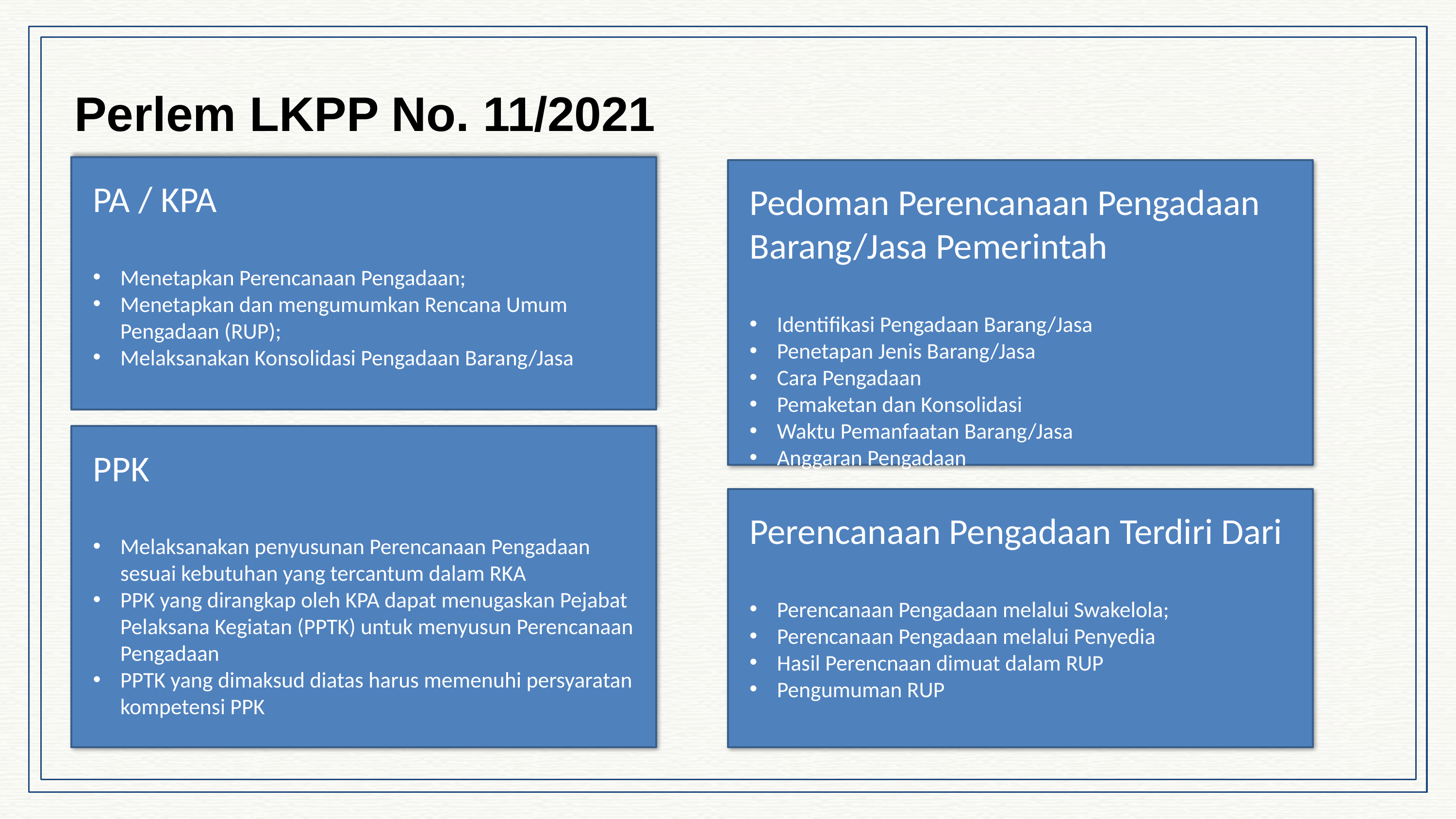

Perlem LKPP No. 11/2021

PA / KPA

Menetapkan Perencanaan Pengadaan;
Menetapkan dan mengumumkan Rencana Umum Pengadaan (RUP);
Melaksanakan Konsolidasi Pengadaan Barang/Jasa

Pedoman Perencanaan Pengadaan Barang/Jasa Pemerintah

Identifikasi Pengadaan Barang/Jasa
Penetapan Jenis Barang/Jasa
Cara Pengadaan
Pemaketan dan Konsolidasi
Waktu Pemanfaatan Barang/Jasa
Anggaran Pengadaan

PPK

Melaksanakan penyusunan Perencanaan Pengadaan sesuai kebutuhan yang tercantum dalam RKA
PPK yang dirangkap oleh KPA dapat menugaskan Pejabat Pelaksana Kegiatan (PPTK) untuk menyusun Perencanaan Pengadaan
PPTK yang dimaksud diatas harus memenuhi persyaratan kompetensi PPK

Perencanaan Pengadaan Terdiri Dari

Perencanaan Pengadaan melalui Swakelola;
Perencanaan Pengadaan melalui Penyedia
Hasil Perencnaan dimuat dalam RUP
Pengumuman RUP